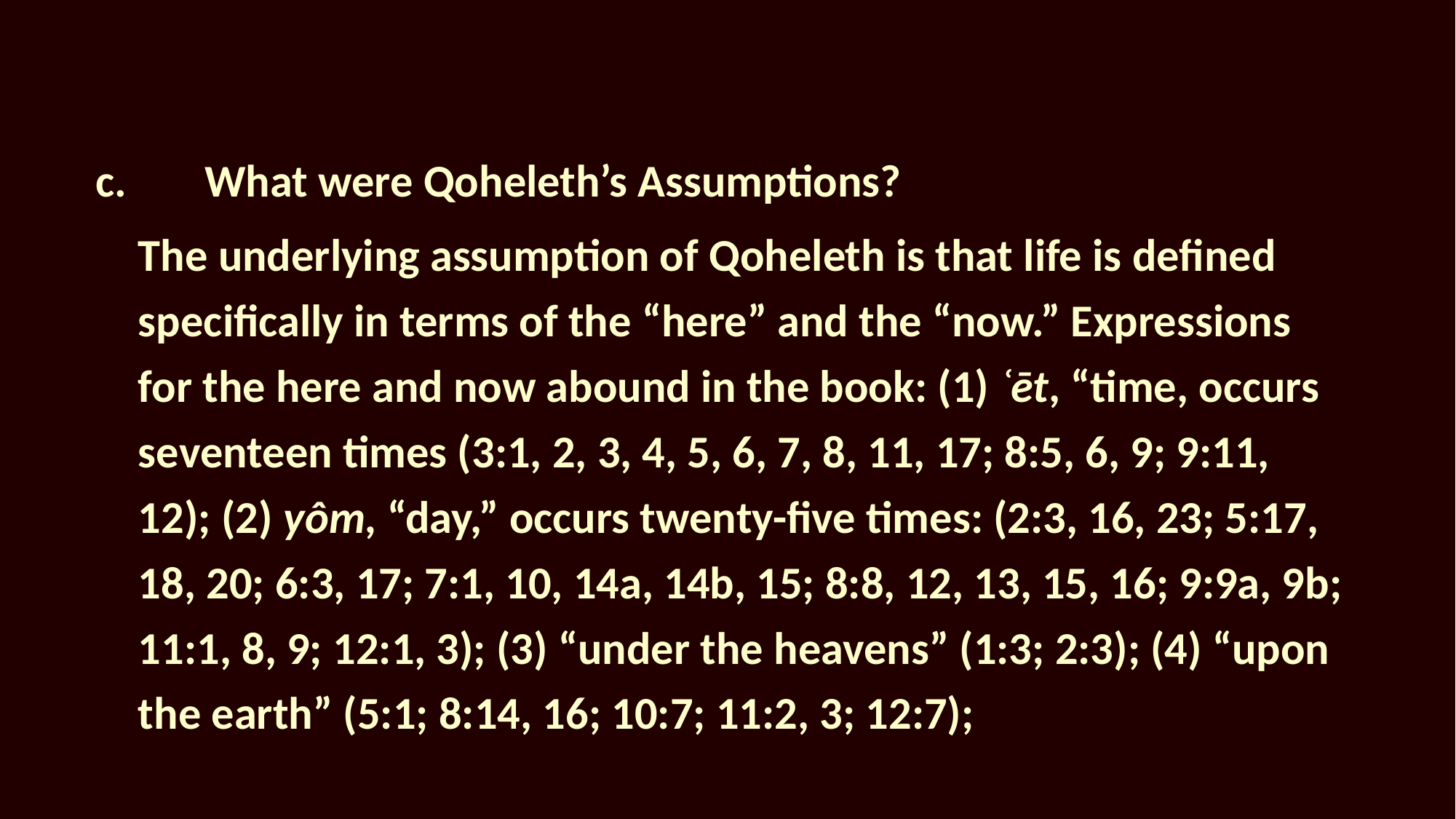

c.	What were Qoheleth’s Assumptions?
The underlying assumption of Qoheleth is that life is defined specifically in terms of the “here” and the “now.” Expressions for the here and now abound in the book: (1) ʿēt, “time, occurs seventeen times (3:1, 2, 3, 4, 5, 6, 7, 8, 11, 17; 8:5, 6, 9; 9:11, 12); (2) yôm, “day,” occurs twenty-five times: (2:3, 16, 23; 5:17, 18, 20; 6:3, 17; 7:1, 10, 14a, 14b, 15; 8:8, 12, 13, 15, 16; 9:9a, 9b; 11:1, 8, 9; 12:1, 3); (3) “under the heavens” (1:3; 2:3); (4) “upon the earth” (5:1; 8:14, 16; 10:7; 11:2, 3; 12:7);